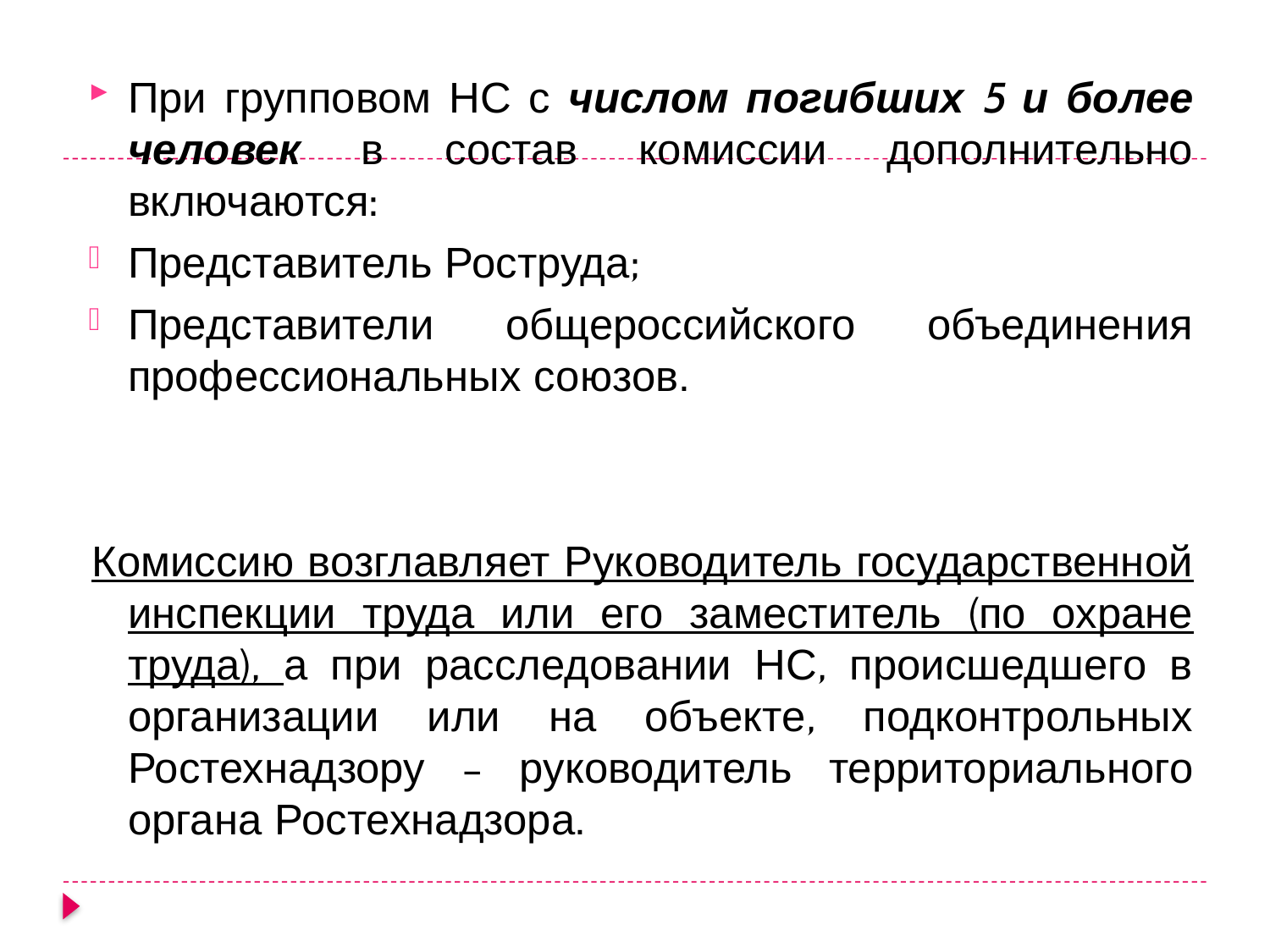

При групповом НС с числом погибших 5 и более человек в состав комиссии дополнительно включаются:
Представитель Роструда;
Представители общероссийского объединения профессиональных союзов.

Комиссию возглавляет Руководитель государственной инспекции труда или его заместитель (по охране труда), а при расследовании НС, происшедшего в организации или на объекте, подконтрольных Ростехнадзору – руководитель территориального органа Ростехнадзора.